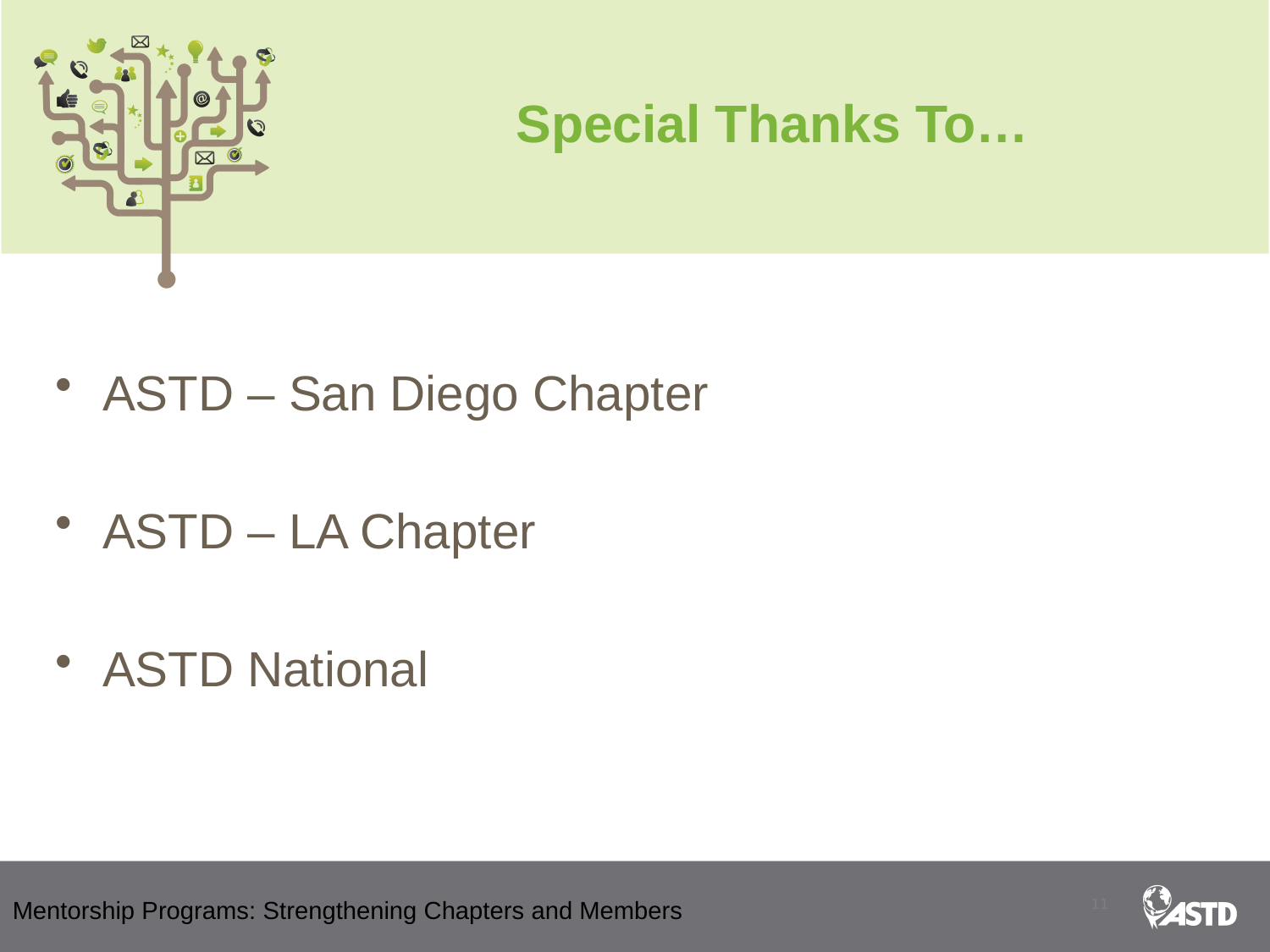

# Special Thanks To…

ASTD – San Diego Chapter

ASTD – LA Chapter

ASTD National
11